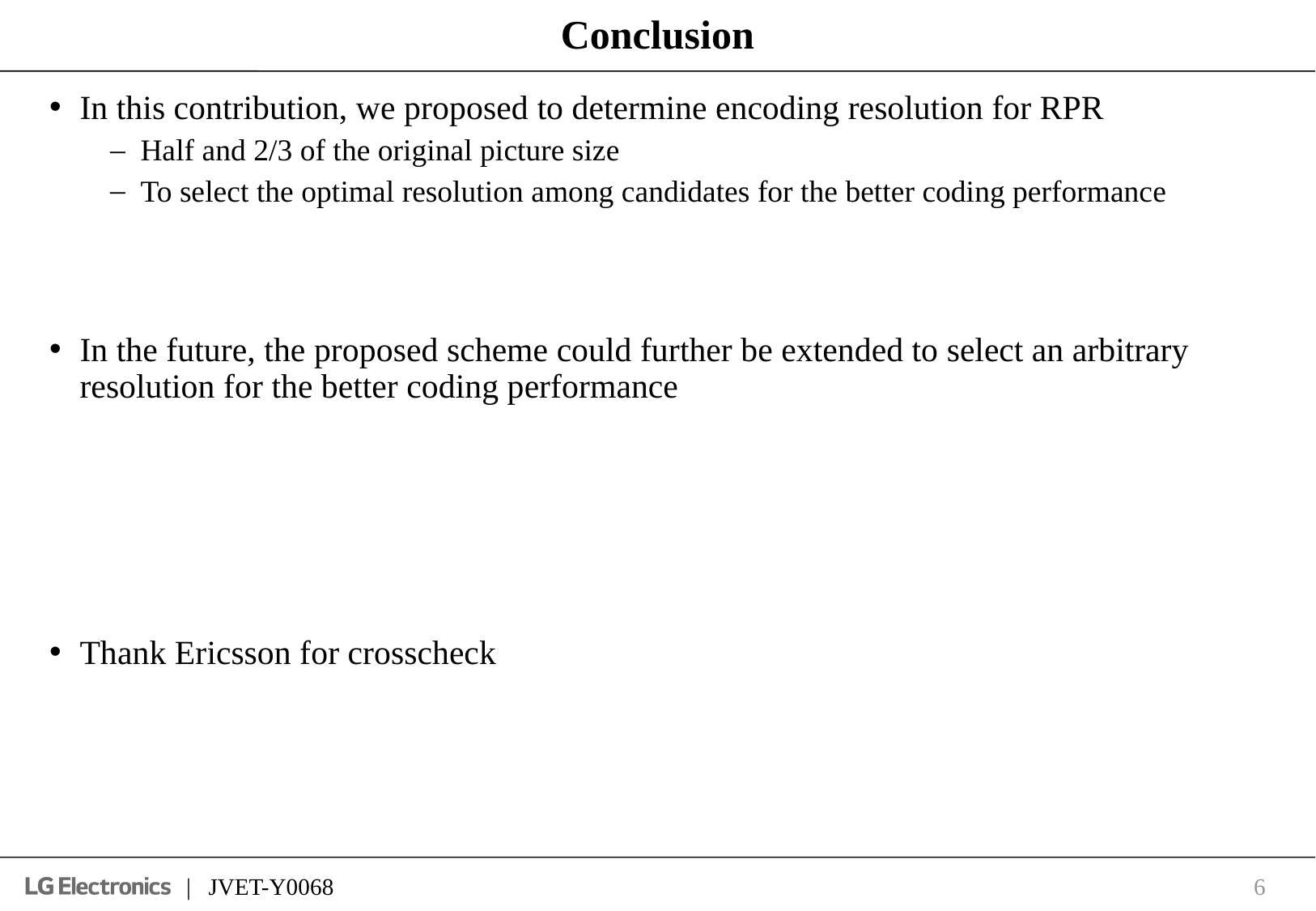

# Conclusion
In this contribution, we proposed to determine encoding resolution for RPR
Half and 2/3 of the original picture size
To select the optimal resolution among candidates for the better coding performance

In the future, the proposed scheme could further be extended to select an arbitrary resolution for the better coding performance

Thank Ericsson for crosscheck
6